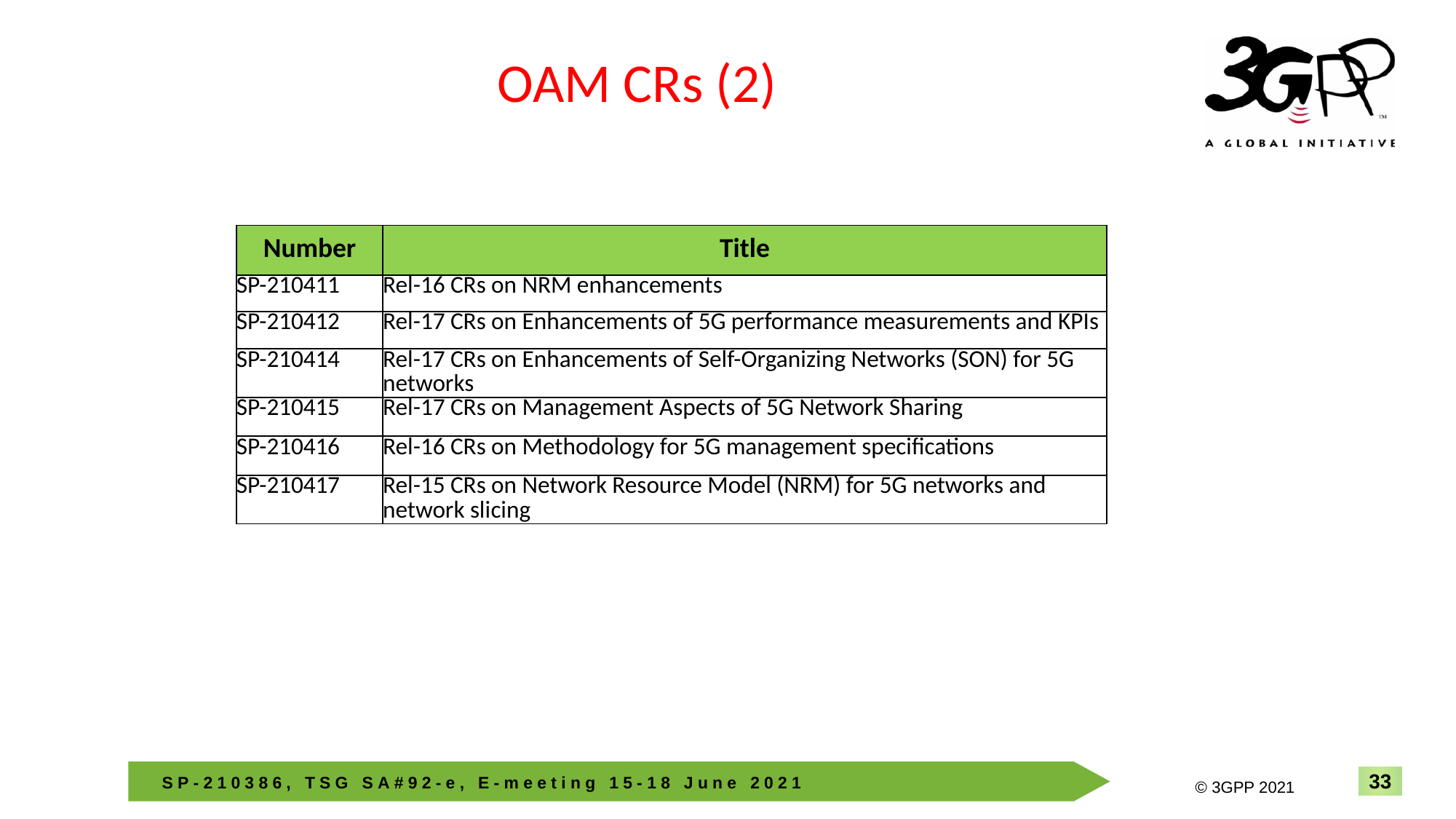

# OAM CRs (2)
| Number | Title |
| --- | --- |
| SP-210411 | Rel-16 CRs on NRM enhancements |
| SP-210412 | Rel-17 CRs on Enhancements of 5G performance measurements and KPIs |
| SP-210414 | Rel-17 CRs on Enhancements of Self-Organizing Networks (SON) for 5G networks |
| SP-210415 | Rel-17 CRs on Management Aspects of 5G Network Sharing |
| SP-210416 | Rel-16 CRs on Methodology for 5G management specifications |
| SP-210417 | Rel-15 CRs on Network Resource Model (NRM) for 5G networks and network slicing |